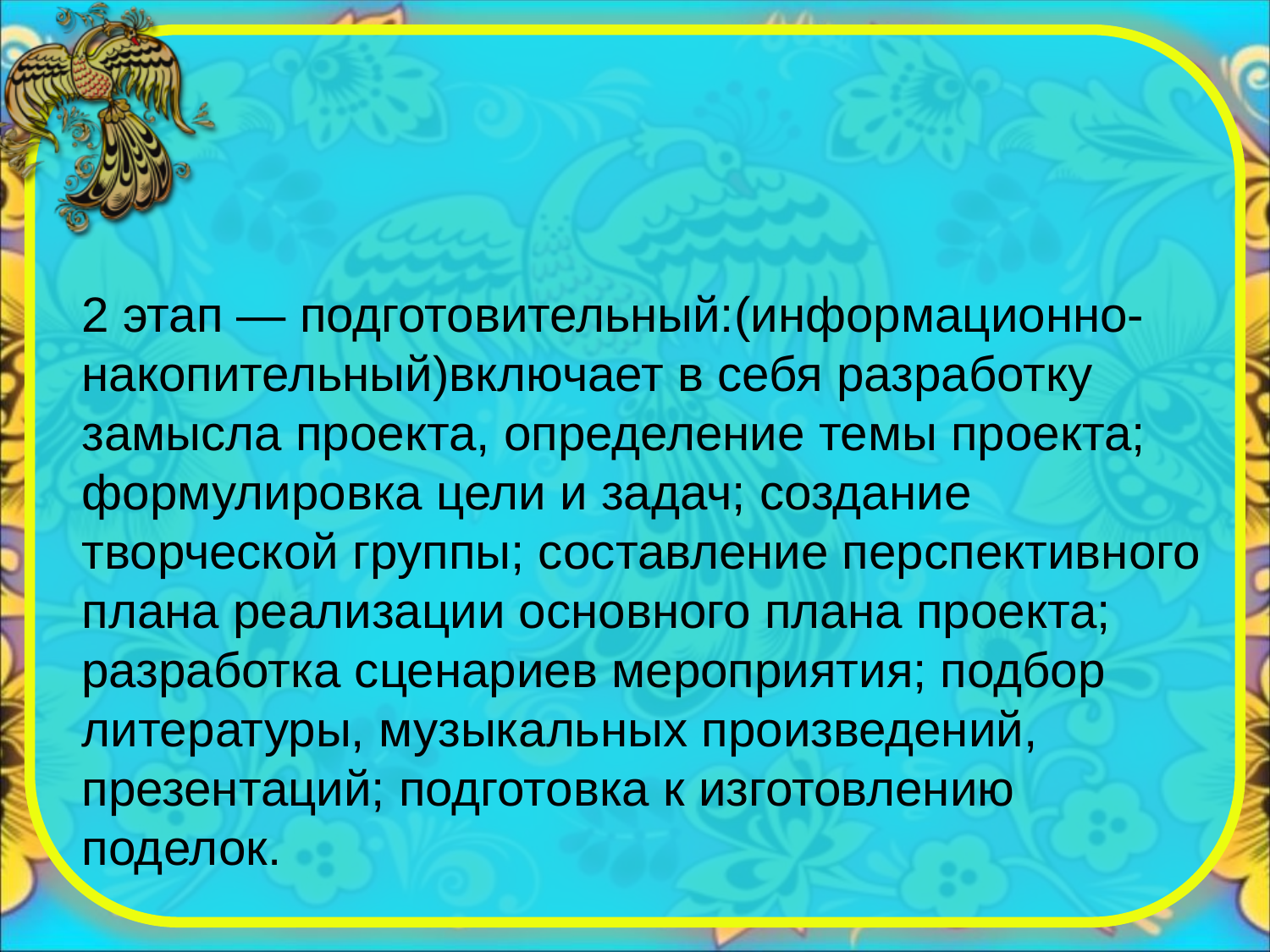

2 этап — подготовительный:(информационно-накопительный)включает в себя разработку замысла проекта, определение темы проекта; формулировка цели и задач; создание творческой группы; составление перспективного плана реализации основного плана проекта; разработка сценариев мероприятия; подбор литературы, музыкальных произведений, презентаций; подготовка к изготовлению поделок.